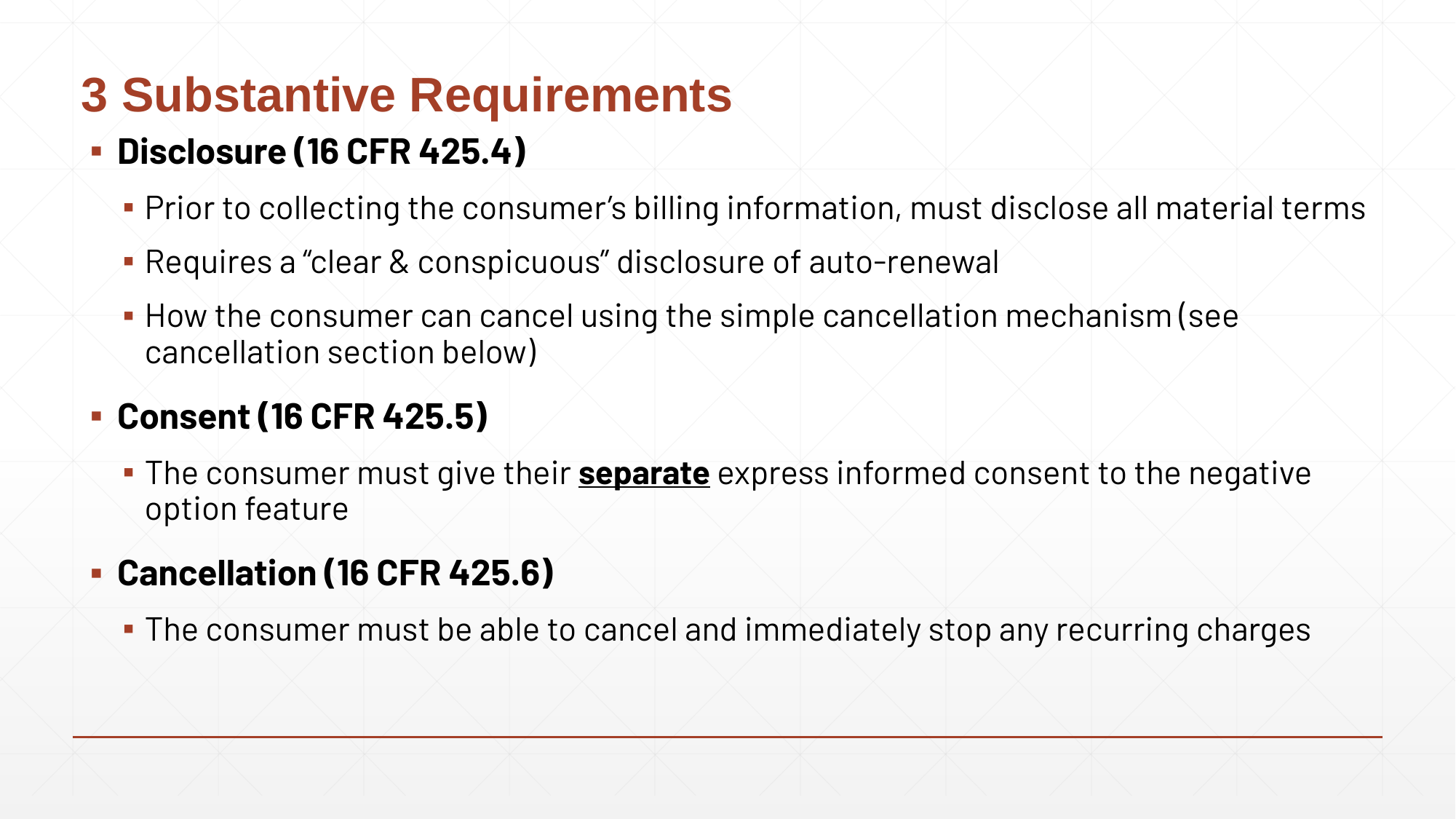

# 3 Substantive Requirements
Disclosure (16 CFR 425.4)
Prior to collecting the consumer’s billing information, must disclose all material terms
Requires a “clear & conspicuous” disclosure of auto-renewal
How the consumer can cancel using the simple cancellation mechanism (see cancellation section below)
Consent (16 CFR 425.5)
The consumer must give their separate express informed consent to the negative option feature
Cancellation (16 CFR 425.6)
The consumer must be able to cancel and immediately stop any recurring charges